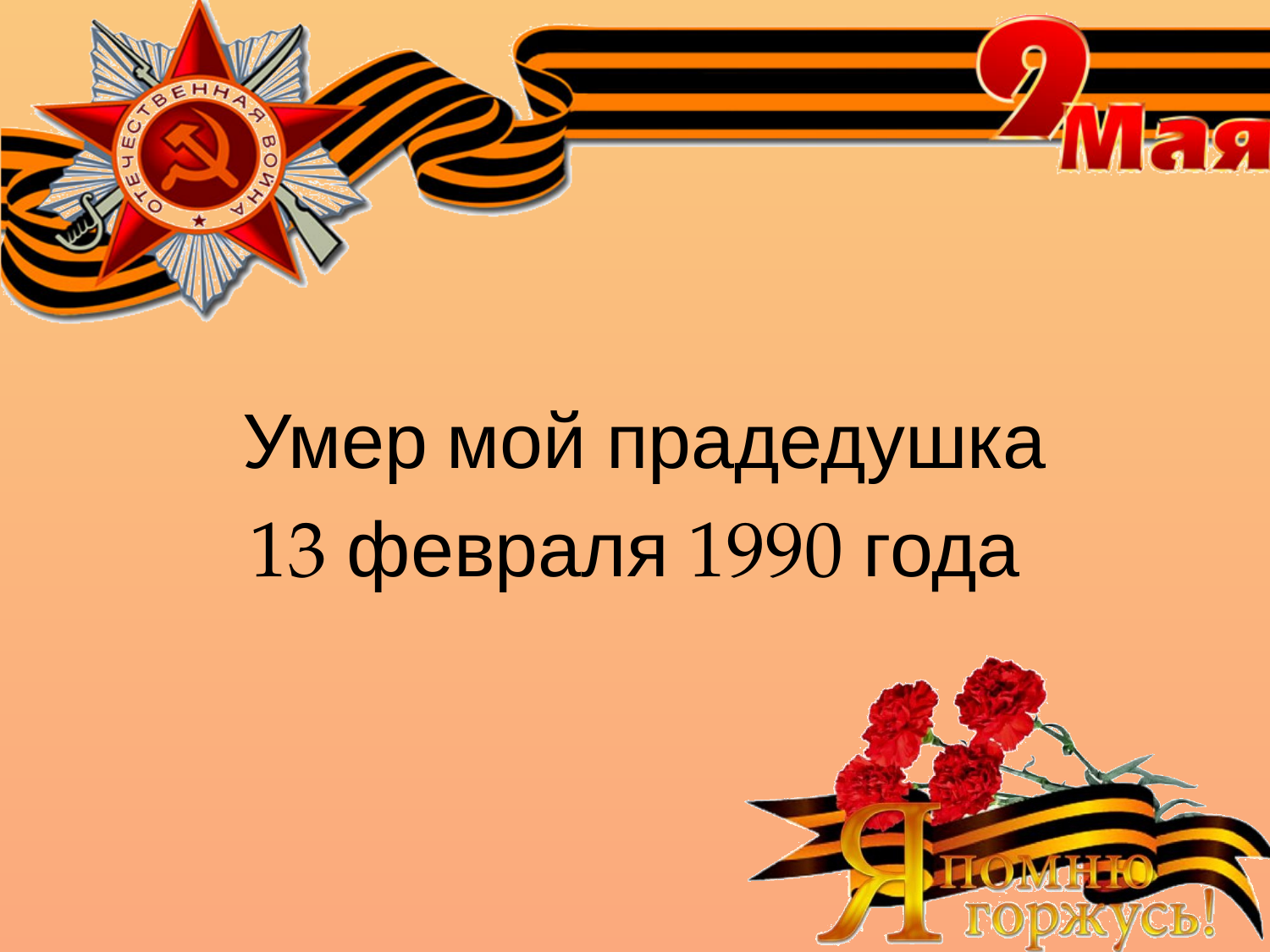

Умер мой прадедушка
13 февраля 1990 года